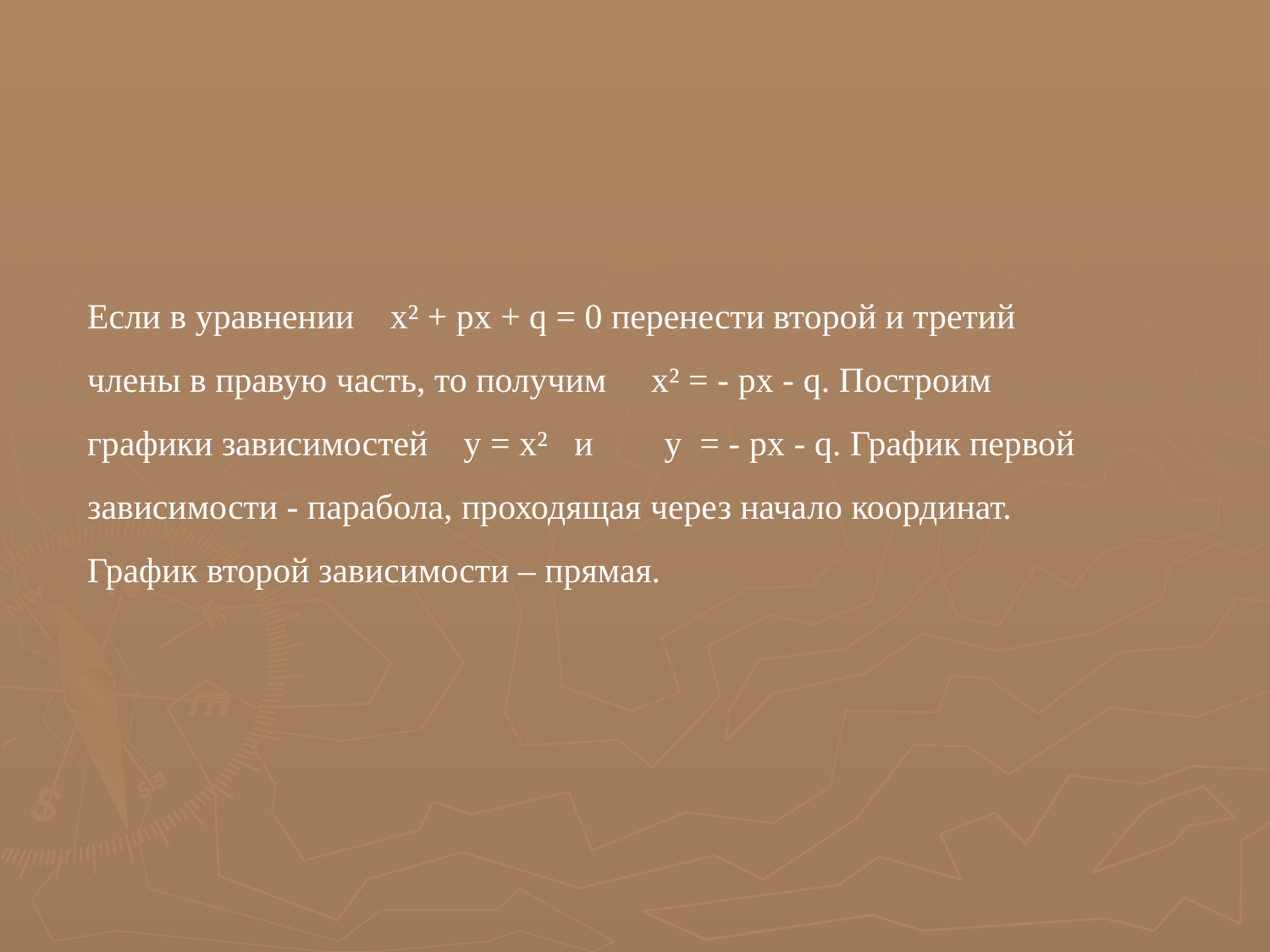

Если в уравнении    x² + px + q = 0 перенести второй и третий члены в правую часть, то получим     x² = - px - q. Построим графики зависимостей    y = x²   и        y  = - px - q. График первой зависимости - парабола, проходящая через начало координат. График второй зависимости – прямая.